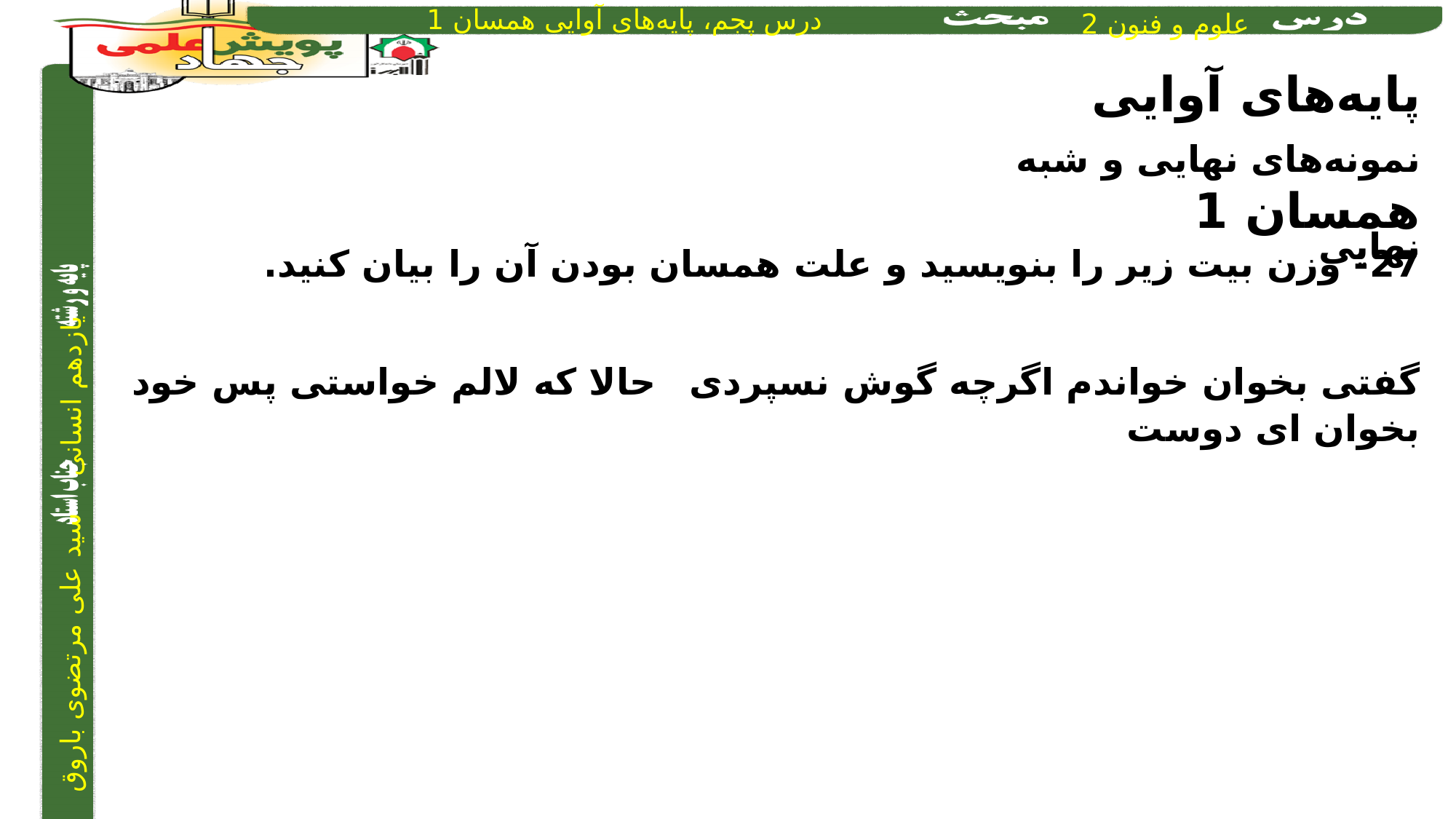

پایه‌های آوایی همسان 1
نمونه‌های نهایی و شبه نهایی
27- وزن بیت زیر را بنویسید و علت همسان بودن آن را بیان کنید.

گفتی بخوان خواندم اگرچه گوش نسپردی		حالا که لالم خواستی پس خود بخوان ای دوست